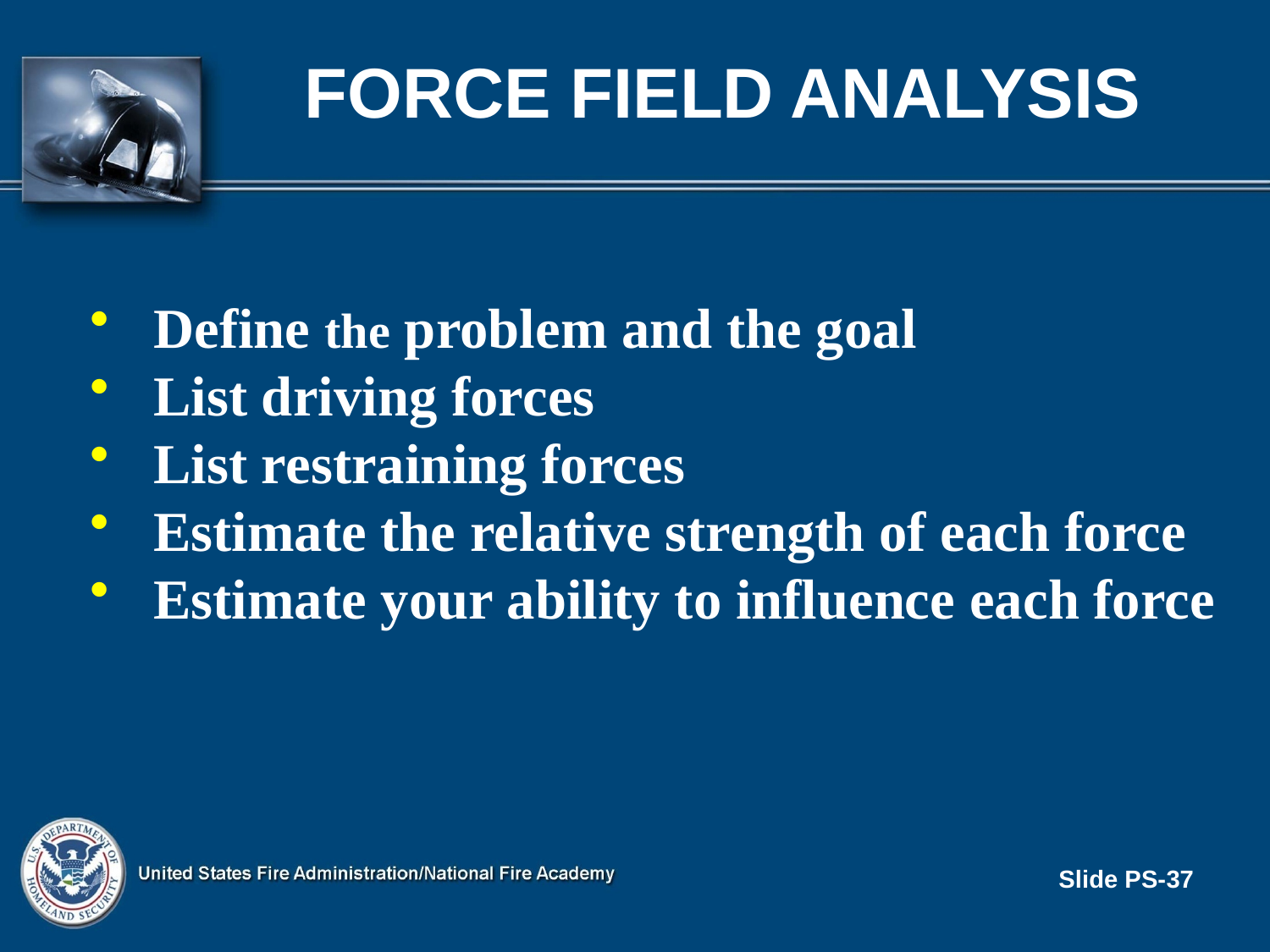

# FORCE FIELD ANALYSIS
Define the problem and the goal
List driving forces
List restraining forces
Estimate the relative strength of each force
Estimate your ability to influence each force
Slide PS-37